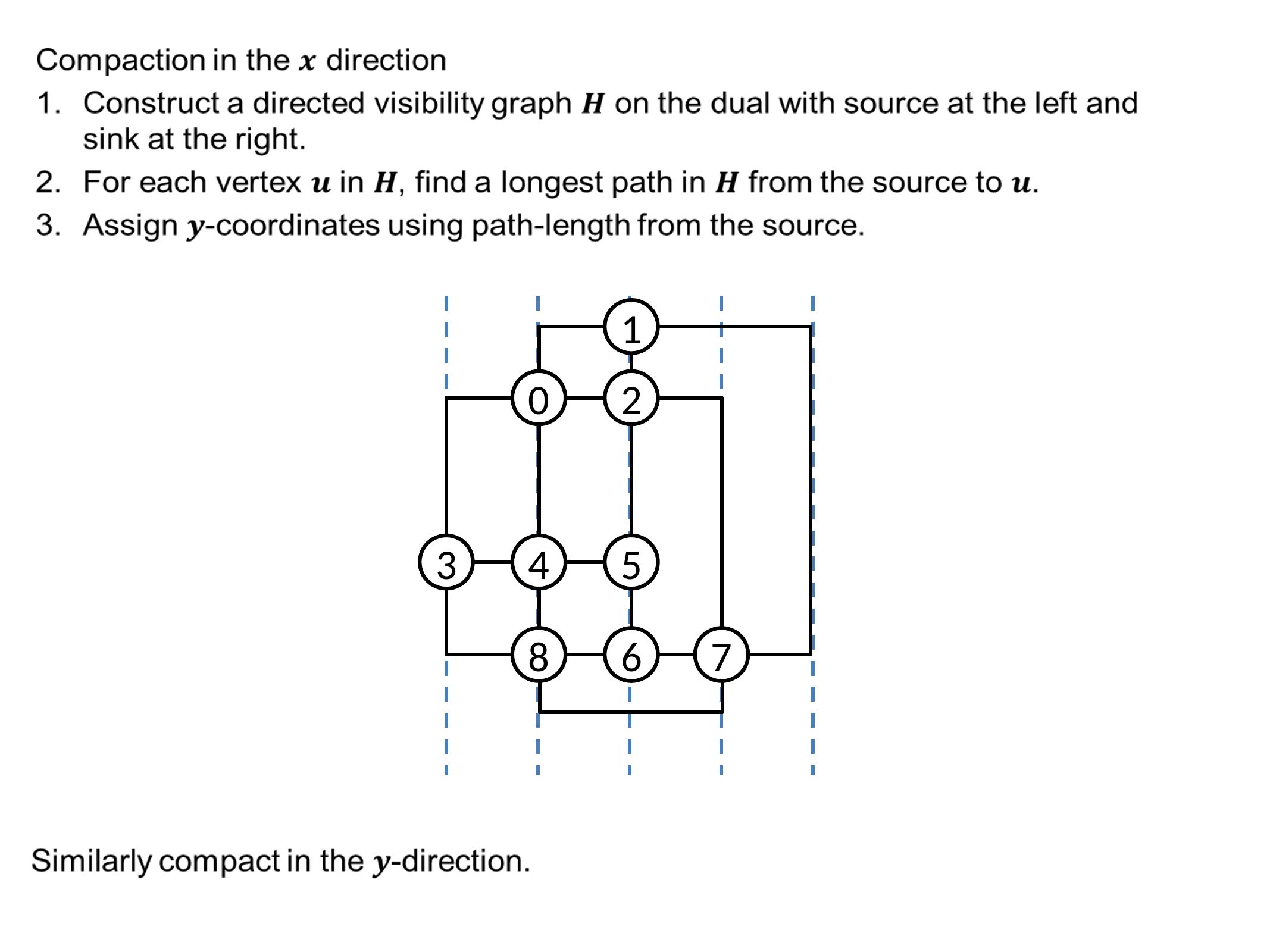

1

0

2

3

4

5

8

6

7

66